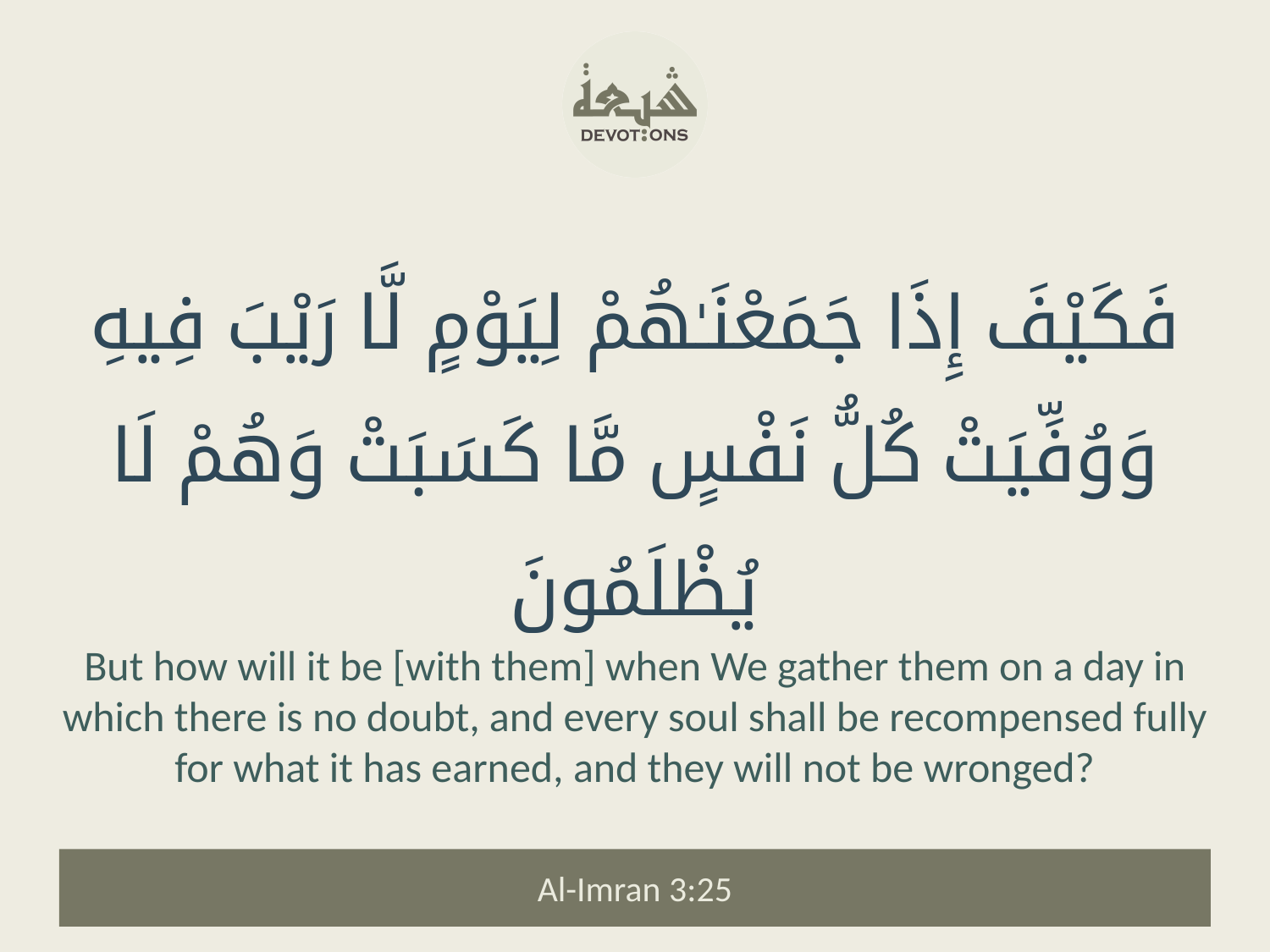

فَكَيْفَ إِذَا جَمَعْنَـٰهُمْ لِيَوْمٍ لَّا رَيْبَ فِيهِ وَوُفِّيَتْ كُلُّ نَفْسٍ مَّا كَسَبَتْ وَهُمْ لَا يُظْلَمُونَ
But how will it be [with them] when We gather them on a day in which there is no doubt, and every soul shall be recompensed fully for what it has earned, and they will not be wronged?
Al-Imran 3:25